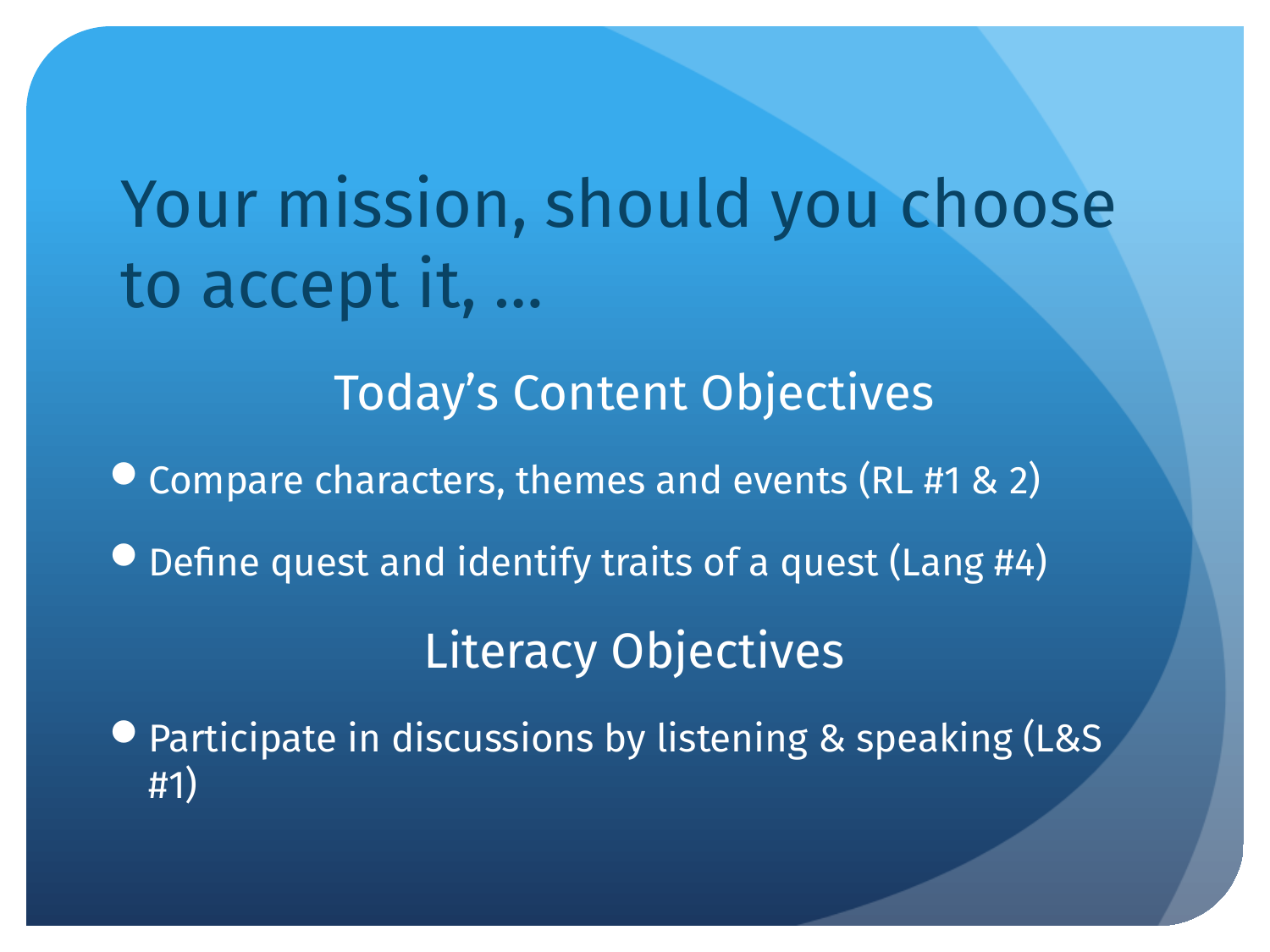

# Your mission, should you choose to accept it, …
Today’s Content Objectives
Compare characters, themes and events (RL #1 & 2)
Define quest and identify traits of a quest (Lang #4)
Literacy Objectives
Participate in discussions by listening & speaking (L&S #1)